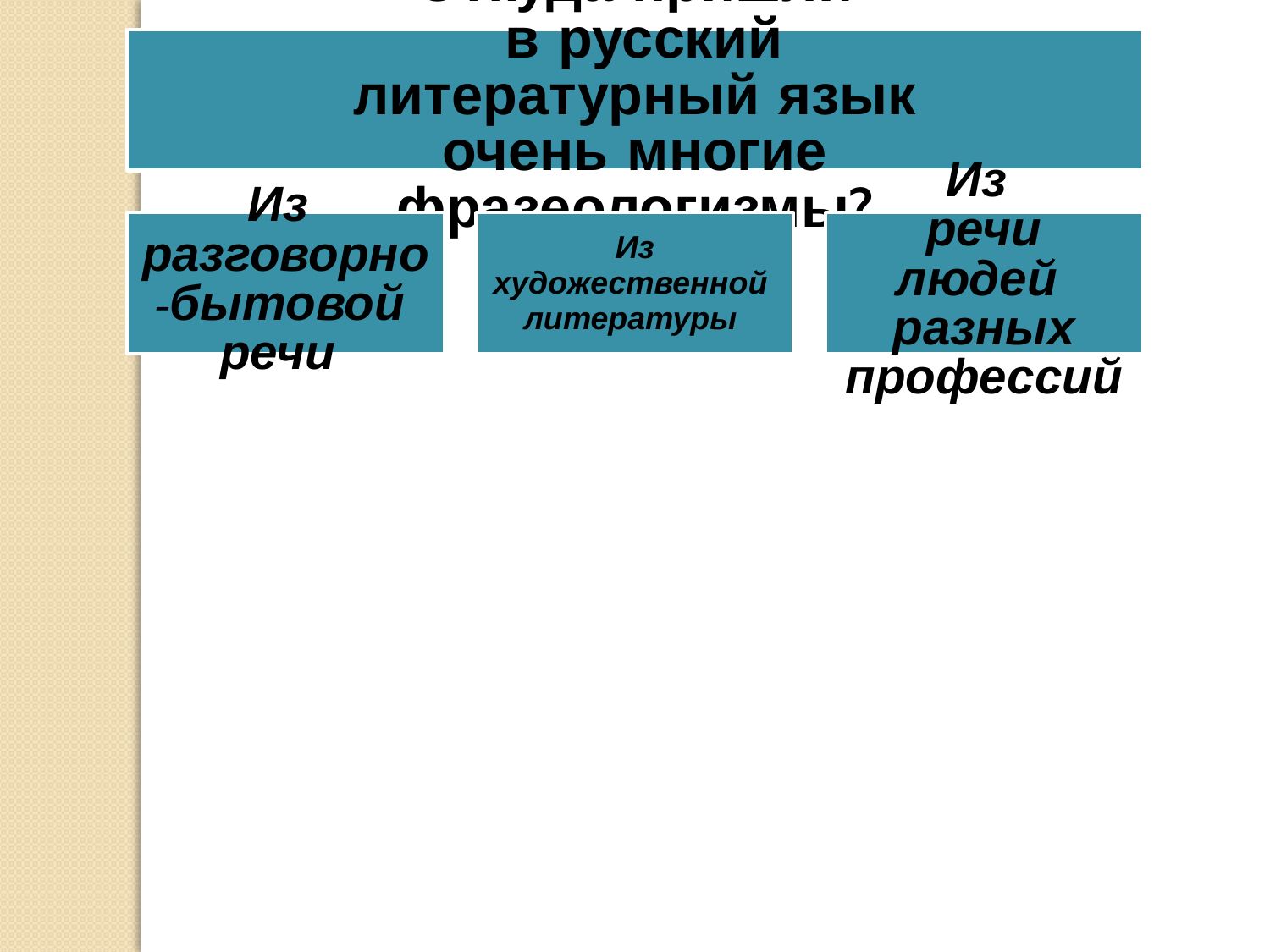

Откуда пришли
 в русский
 литературный язык
очень многие
 фразеологизмы?
Из
разговорно-бытовой
речи
Из художественной
литературы
Из
разных профессий